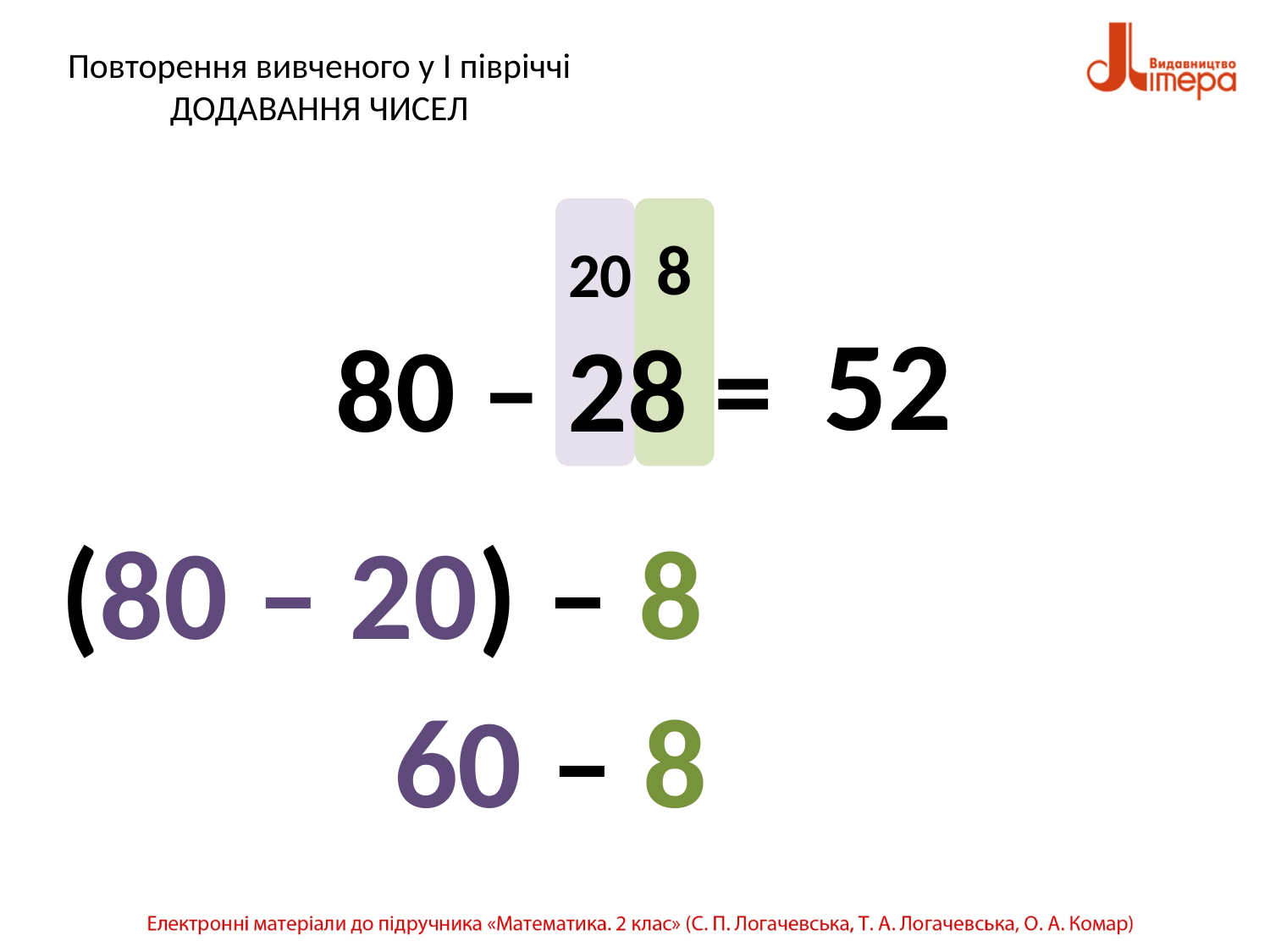

# Повторення вивченого у І півріччі ДОДАВАННЯ ЧИСЕЛ

8
20
52
80 – 28 =
 (80 – 20) – 8
60 – 8